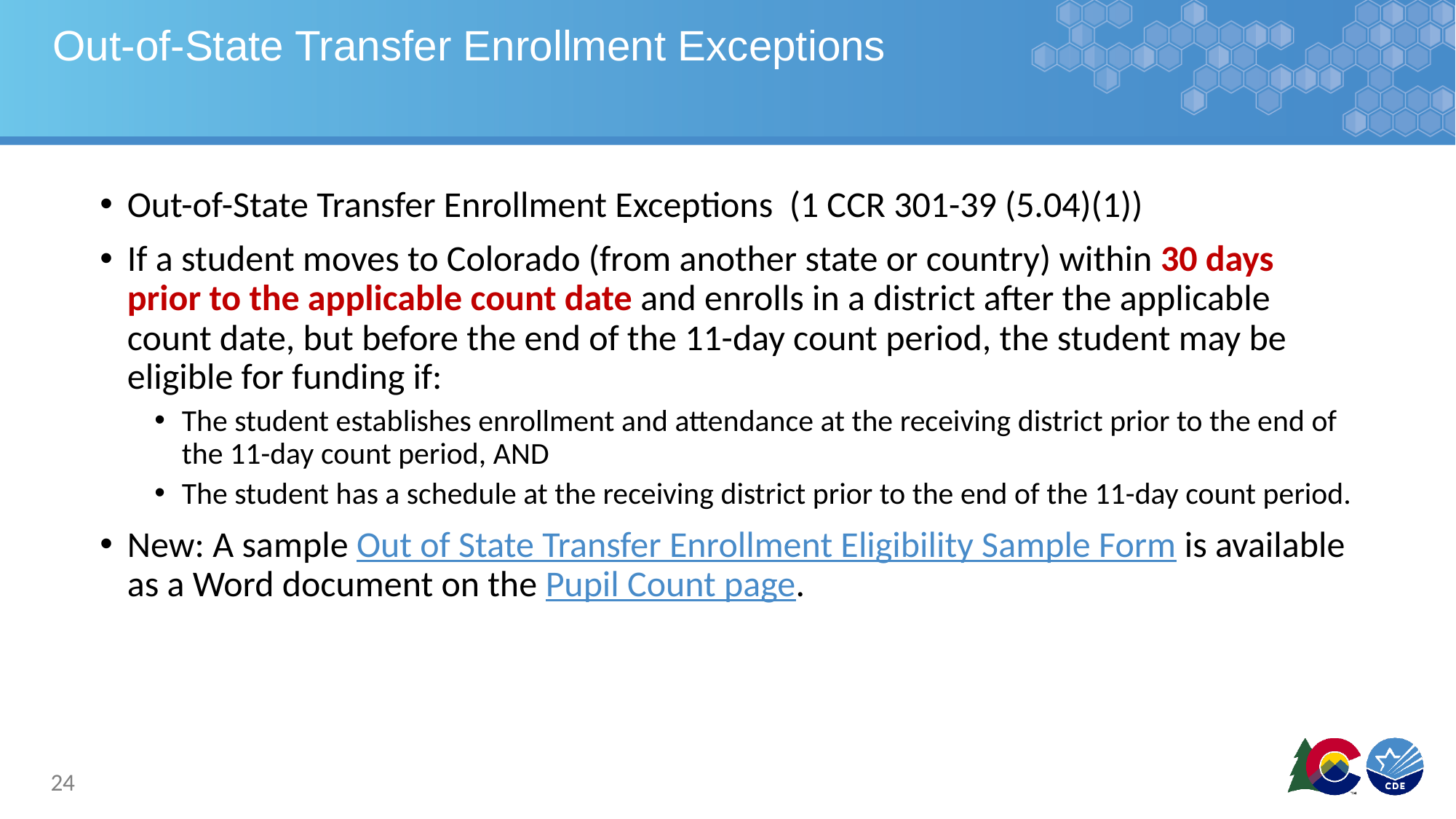

# Out-of-State Transfer Enrollment Exceptions
Out-of-State Transfer Enrollment Exceptions  (1 CCR 301-39 (5.04)(1))
If a student moves to Colorado (from another state or country) within 30 days prior to the applicable count date and enrolls in a district after the applicable count date, but before the end of the 11-day count period, the student may be eligible for funding if:
The student establishes enrollment and attendance at the receiving district prior to the end of the 11-day count period, AND
The student has a schedule at the receiving district prior to the end of the 11-day count period.
New: A sample Out of State Transfer Enrollment Eligibility Sample Form is available as a Word document on the Pupil Count page.
24